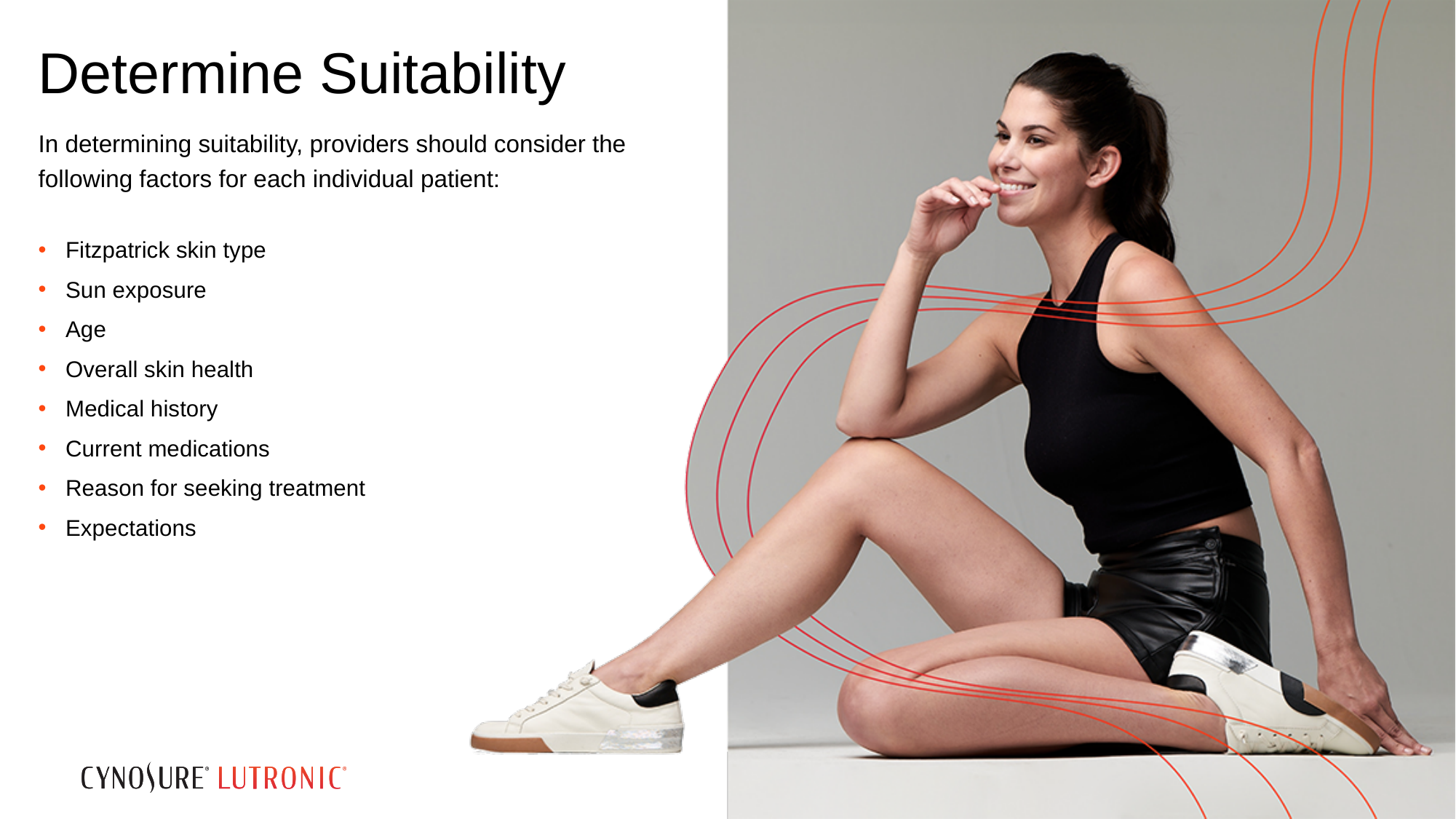

# Determine Suitability
In determining suitability, providers should consider the following factors for each individual patient:

Fitzpatrick skin type
Sun exposure
Age
Overall skin health
Medical history
Current medications
Reason for seeking treatment
Expectations